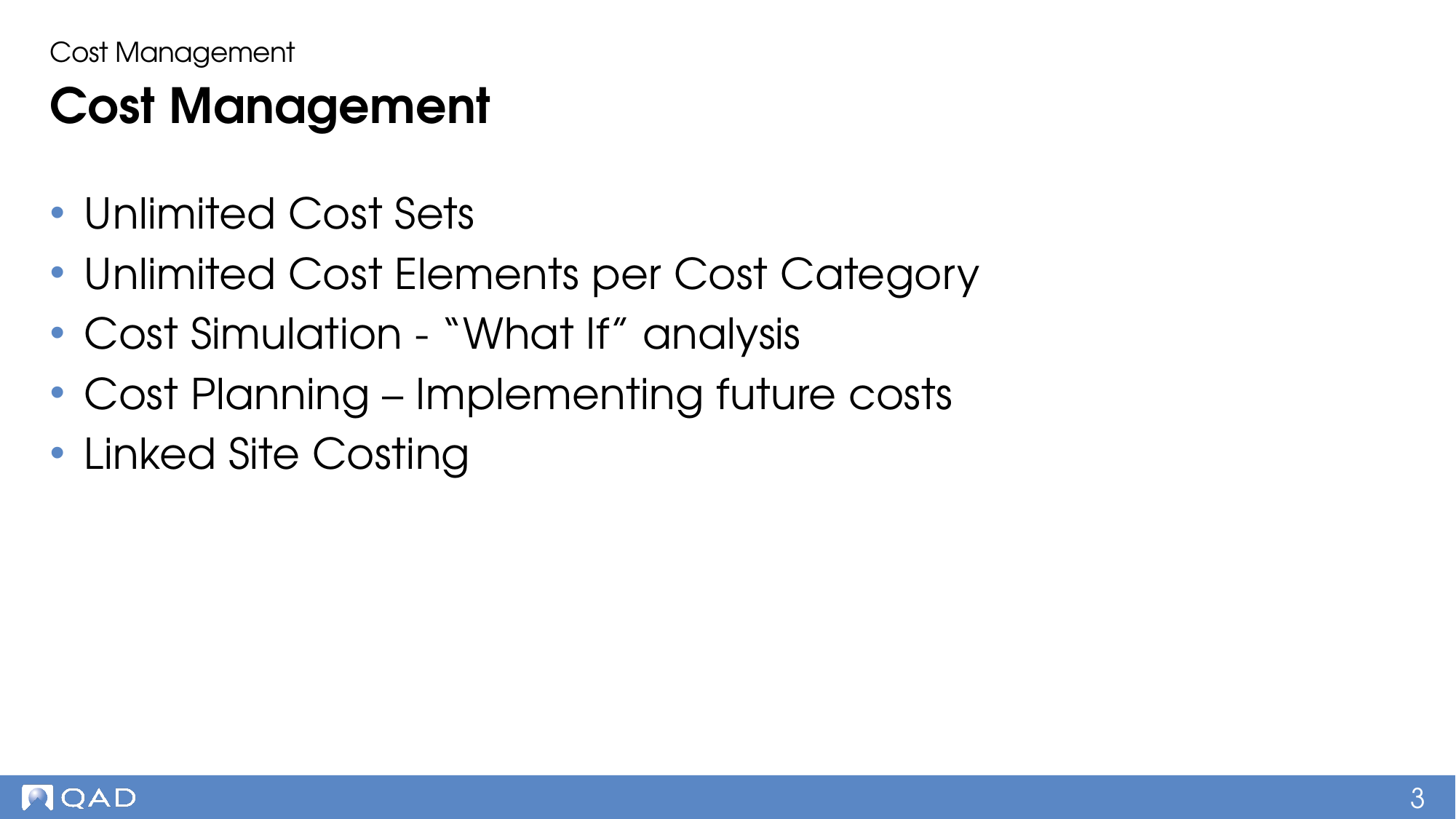

Cost Management
# Cost Management
Unlimited Cost Sets
Unlimited Cost Elements per Cost Category
Cost Simulation - “What If” analysis
Cost Planning – Implementing future costs
Linked Site Costing
3